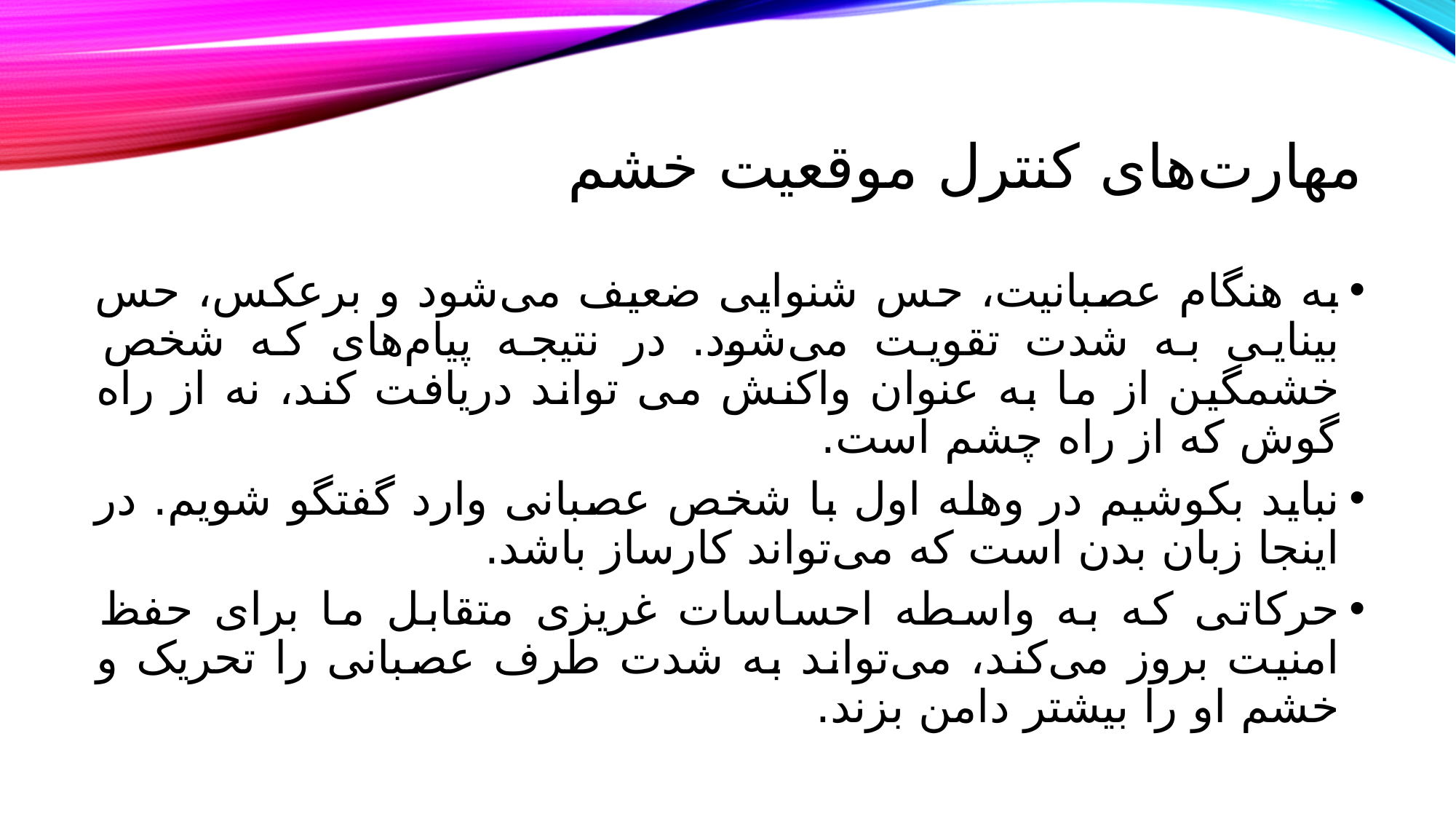

# مهارت‌های کنترل موقعیت خشم
به هنگام عصبانیت، حس شنوایی ضعیف می‌شود و برعکس، حس بینایی به شدت تقویت می‌شود. در نتیجه پیام‌های که شخص خشمگین از ما به عنوان واکنش می تواند دریافت کند، نه از راه گوش که از راه چشم است.
نباید بکوشیم در وهله اول با شخص عصبانی وارد گفتگو شویم. در اینجا زبان بدن است که می‌تواند کارساز باشد.
حرکاتی که به واسطه احساسات غریزی متقابل ما برای حفظ امنیت بروز می‌کند، می‌تواند به شدت طرف عصبانی را تحریک و خشم او را بیشتر دامن بزند.